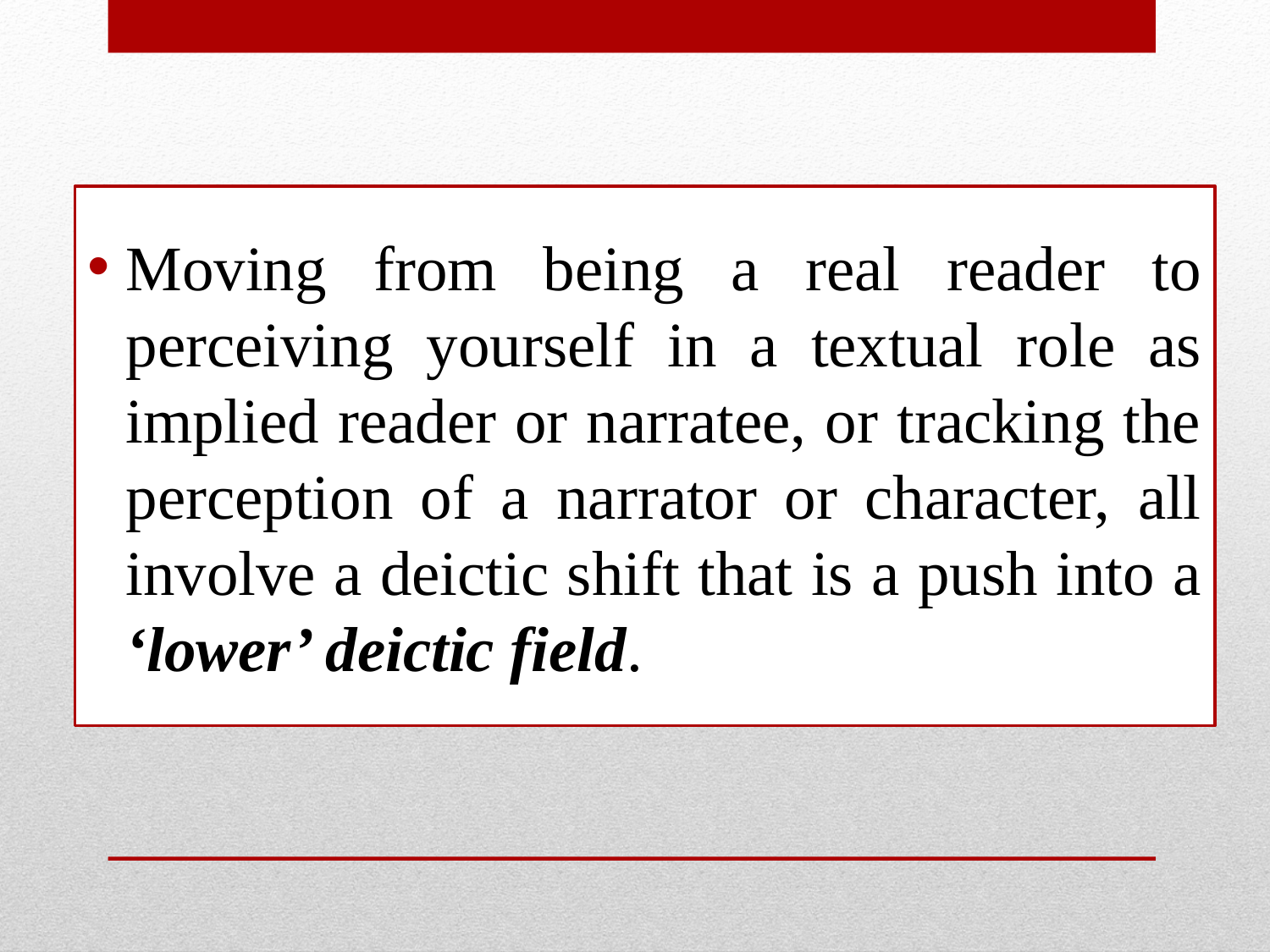

Moving from being a real reader to perceiving yourself in a textual role as implied reader or narratee, or tracking the perception of a narrator or character, all involve a deictic shift that is a push into a ‘lower’ deictic field.